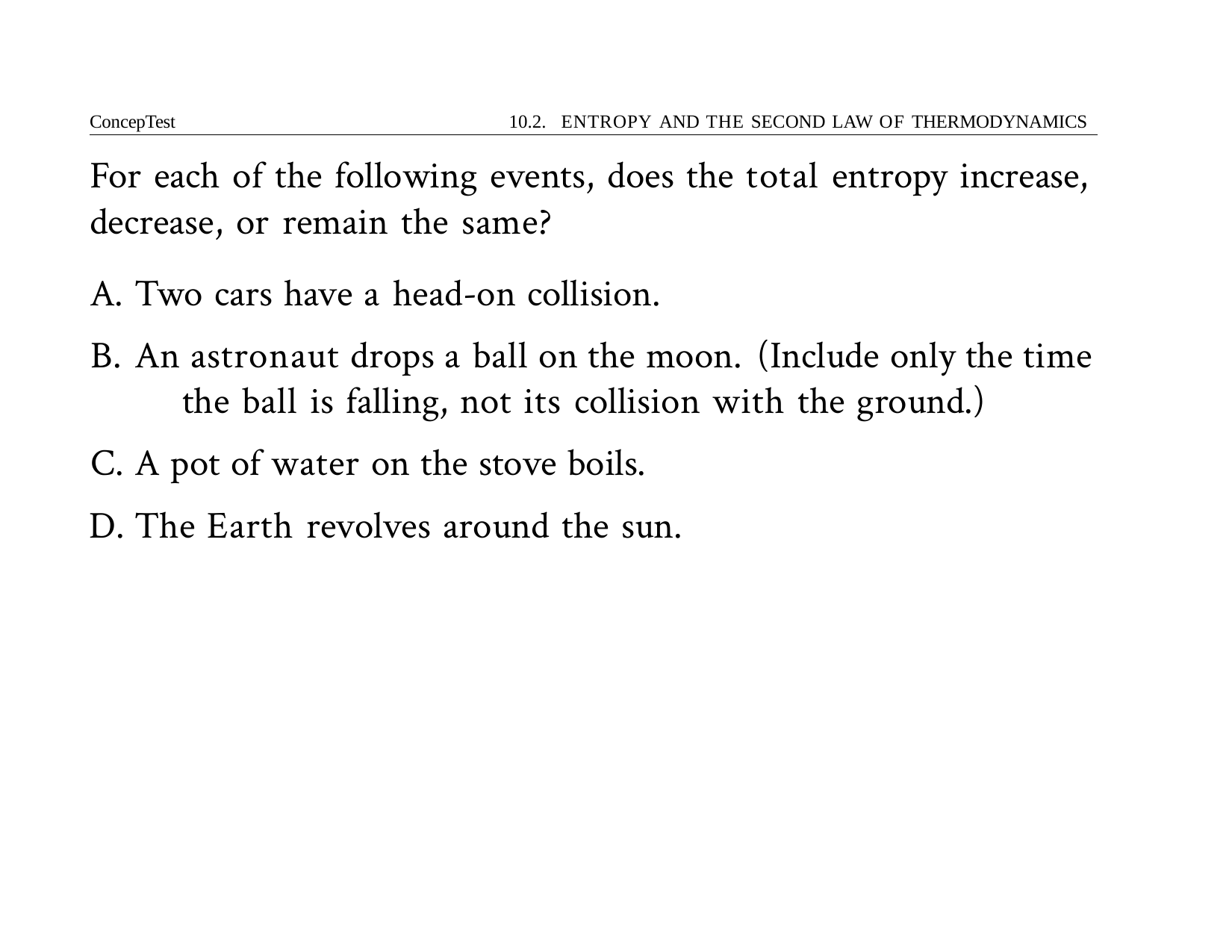

ConcepTest	10.2.  ENTROPY AND THE SECOND LAW OF THERMODYNAMICS

# For each of the following events, does the total entropy increase, decrease, or remain the same?
Two cars have a head-on collision.
An astronaut drops a ball on the moon. (Include only the time 	the ball is falling, not its collision with the ground.)
A pot of water on the stove boils.
The Earth revolves around the sun.